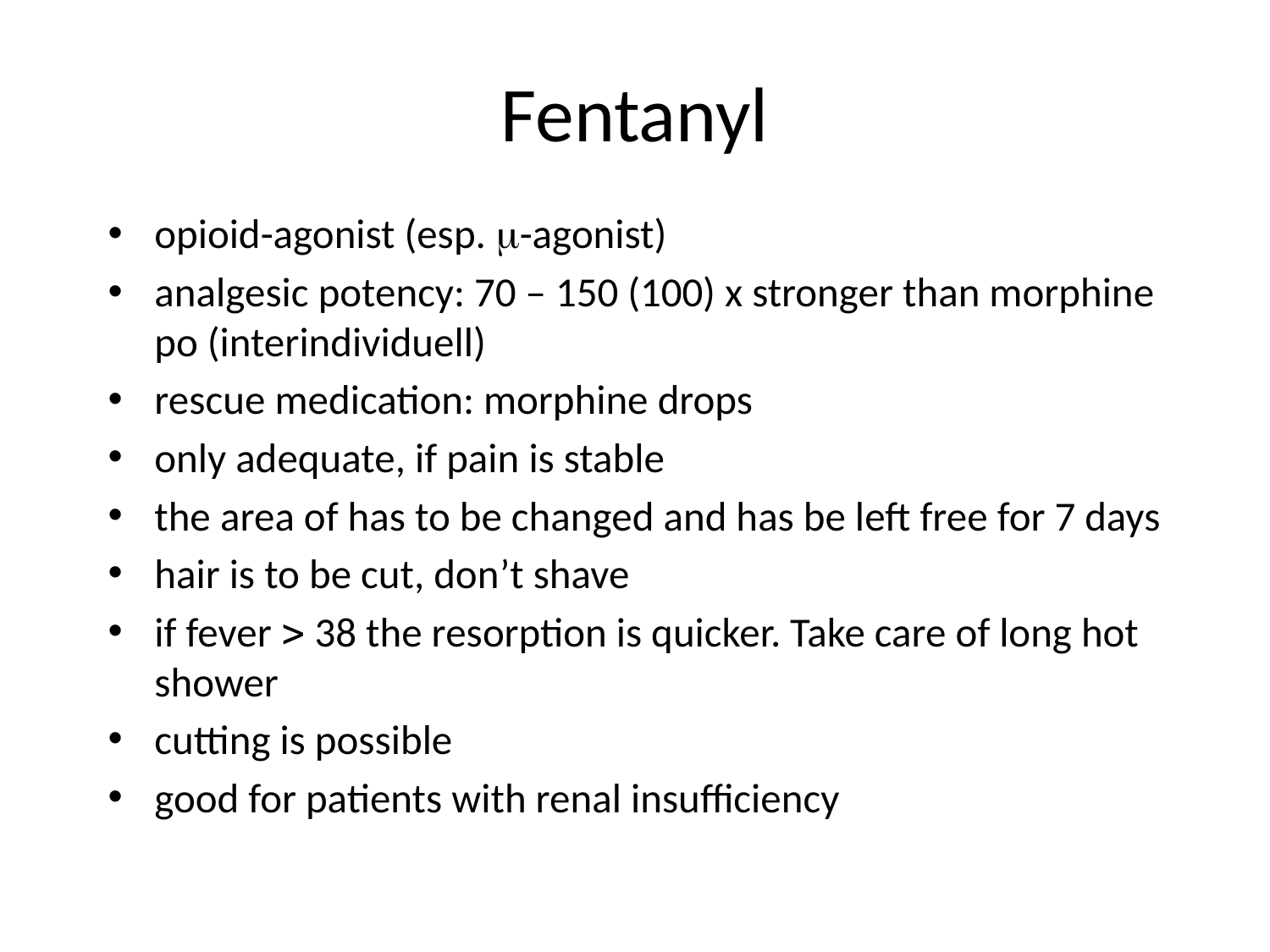

# Fentanyl
opioid-agonist (esp. μ-agonist)
analgesic potency: 70 – 150 (100) x stronger than morphine po (interindividuell)
rescue medication: morphine drops
only adequate, if pain is stable
the area of has to be changed and has be left free for 7 days
hair is to be cut, don’t shave
if fever > 38 the resorption is quicker. Take care of long hot shower
cutting is possible
good for patients with renal insufficiency